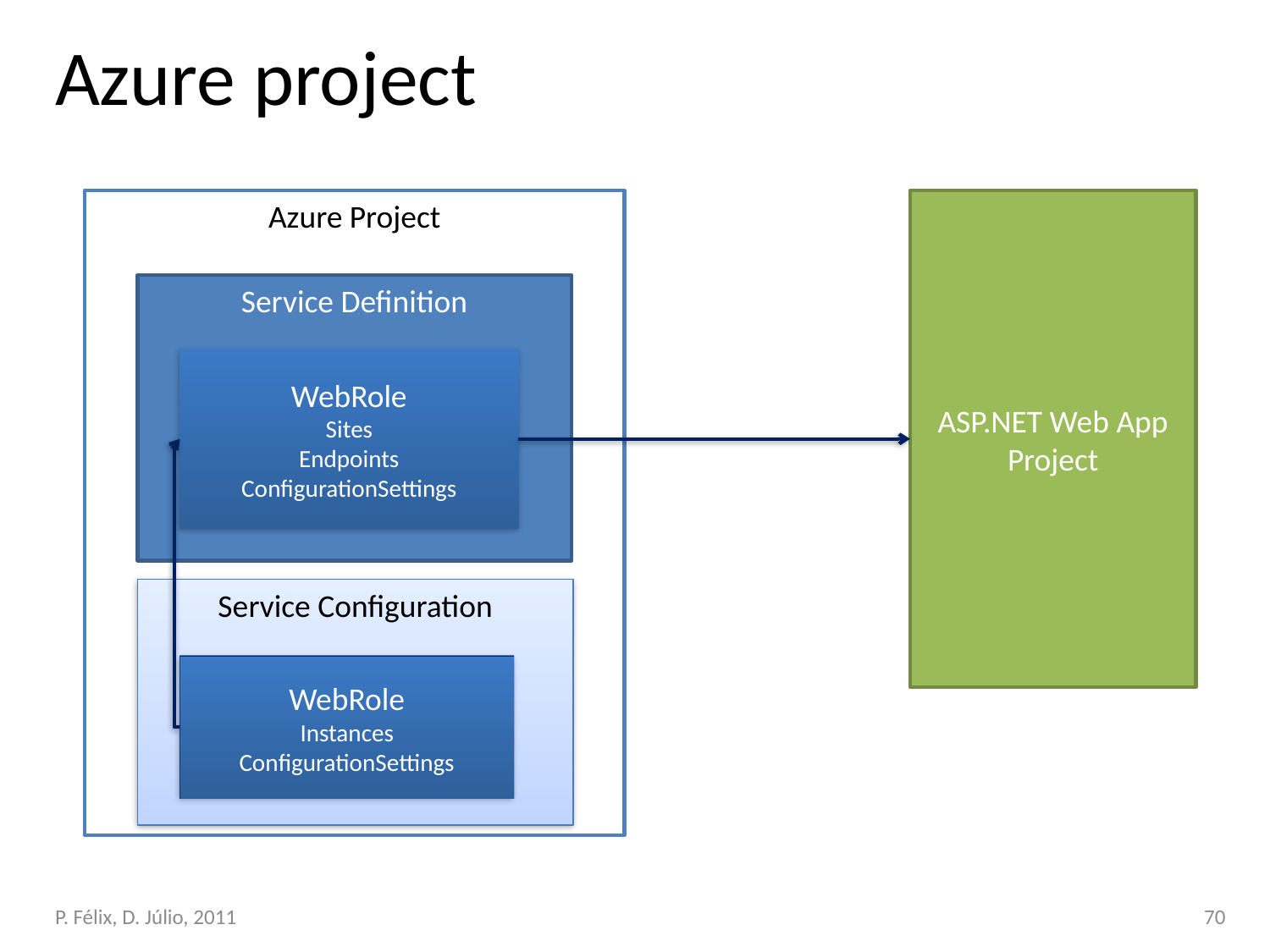

# Azure project
Azure Project
ASP.NET Web App Project
Service Definition
WebRole
Sites
Endpoints
ConfigurationSettings
Service Configuration
WebRole
Instances
ConfigurationSettings
P. Félix, D. Júlio, 2011
70